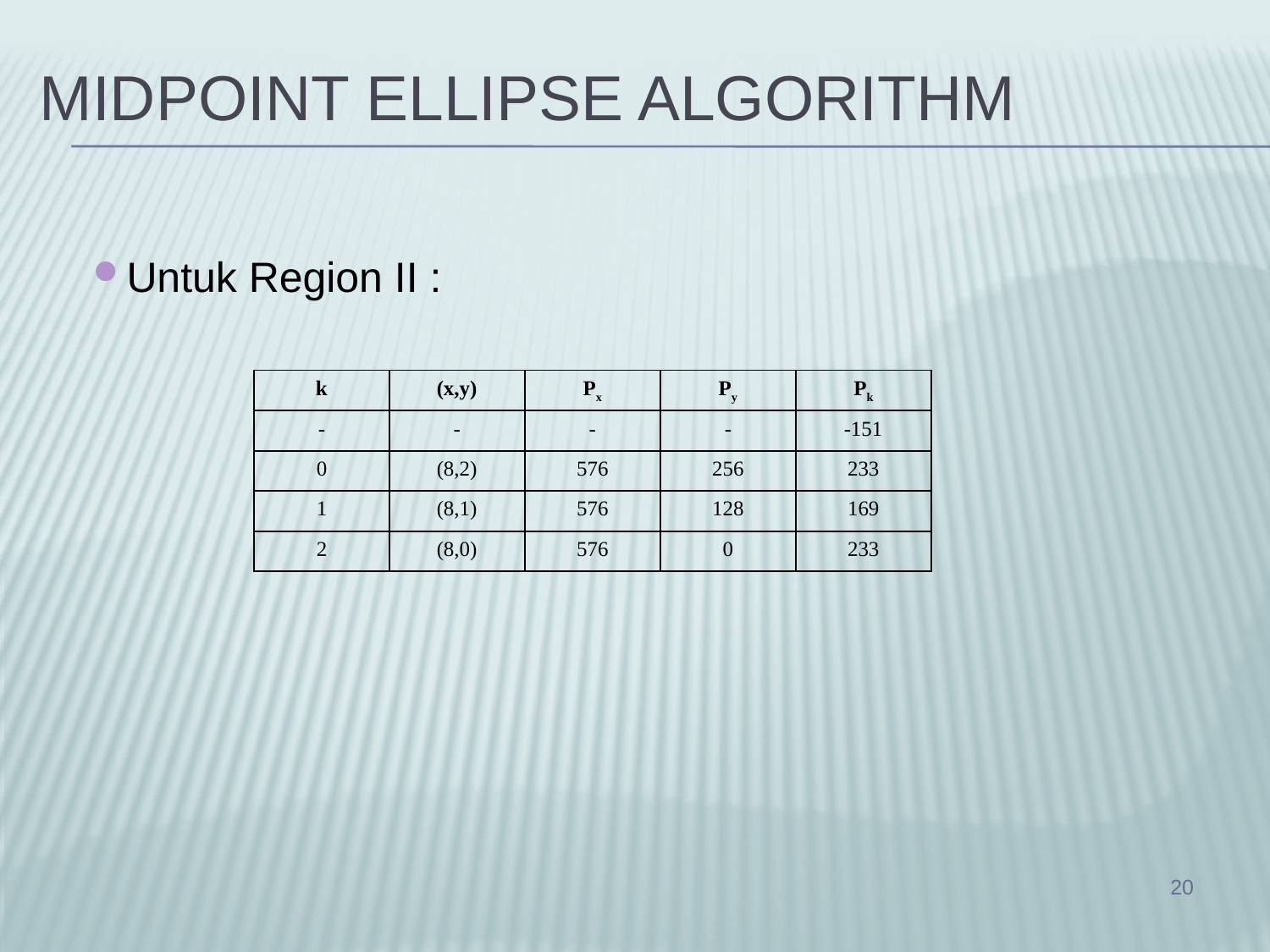

# Midpoint Ellipse Algorithm
Untuk Region II :
| k | (x,y) | Px | Py | Pk |
| --- | --- | --- | --- | --- |
| - | - | - | - | -151 |
| 0 | (8,2) | 576 | 256 | 233 |
| 1 | (8,1) | 576 | 128 | 169 |
| 2 | (8,0) | 576 | 0 | 233 |
20